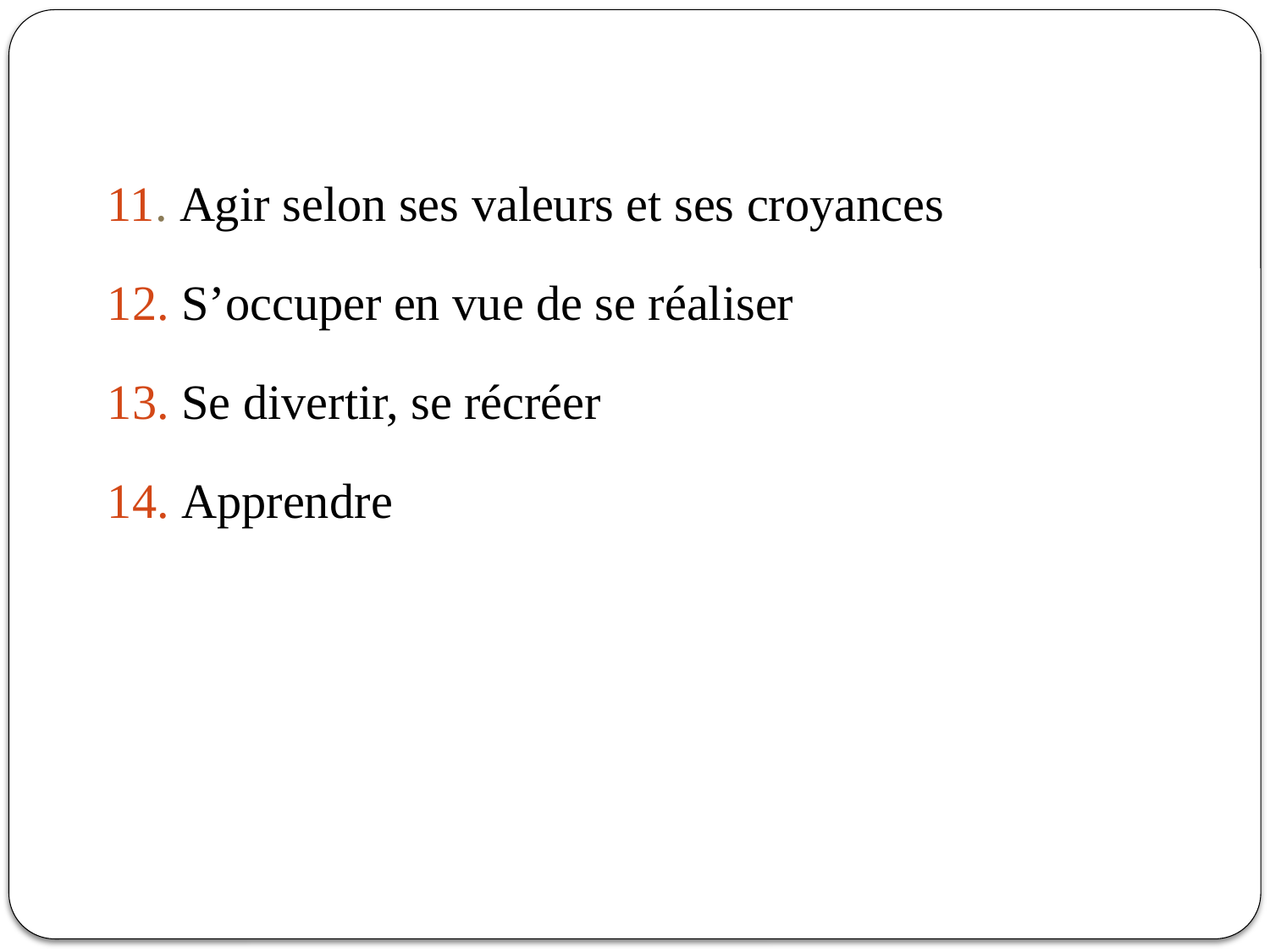

11. Agir selon ses valeurs et ses croyances
12. S’occuper en vue de se réaliser
13. Se divertir, se récréer
14. Apprendre